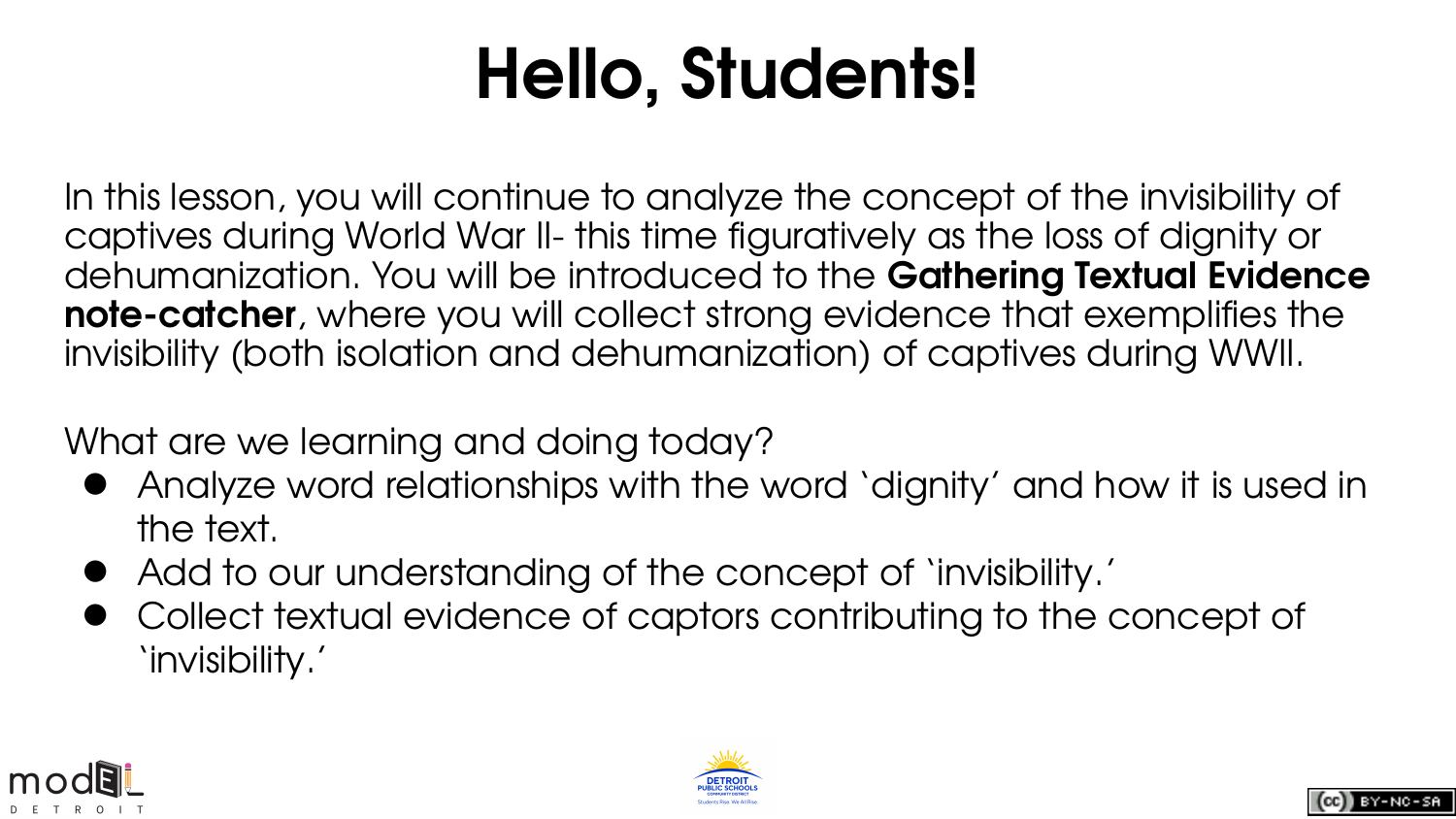

Hello, Students!
In this lesson, you will continue to analyze the concept of the invisibility of captives during World War II- this time figuratively as the loss of dignity or dehumanization. You will be introduced to the Gathering Textual Evidence note-catcher, where you will collect strong evidence that exemplifies the invisibility (both isolation and dehumanization) of captives during WWII.

What are we learning and doing today?
Analyze word relationships with the word ‘dignity’ and how it is used in the text.
Add to our understanding of the concept of ‘invisibility.’
Collect textual evidence of captors contributing to the concept of ‘invisibility.’